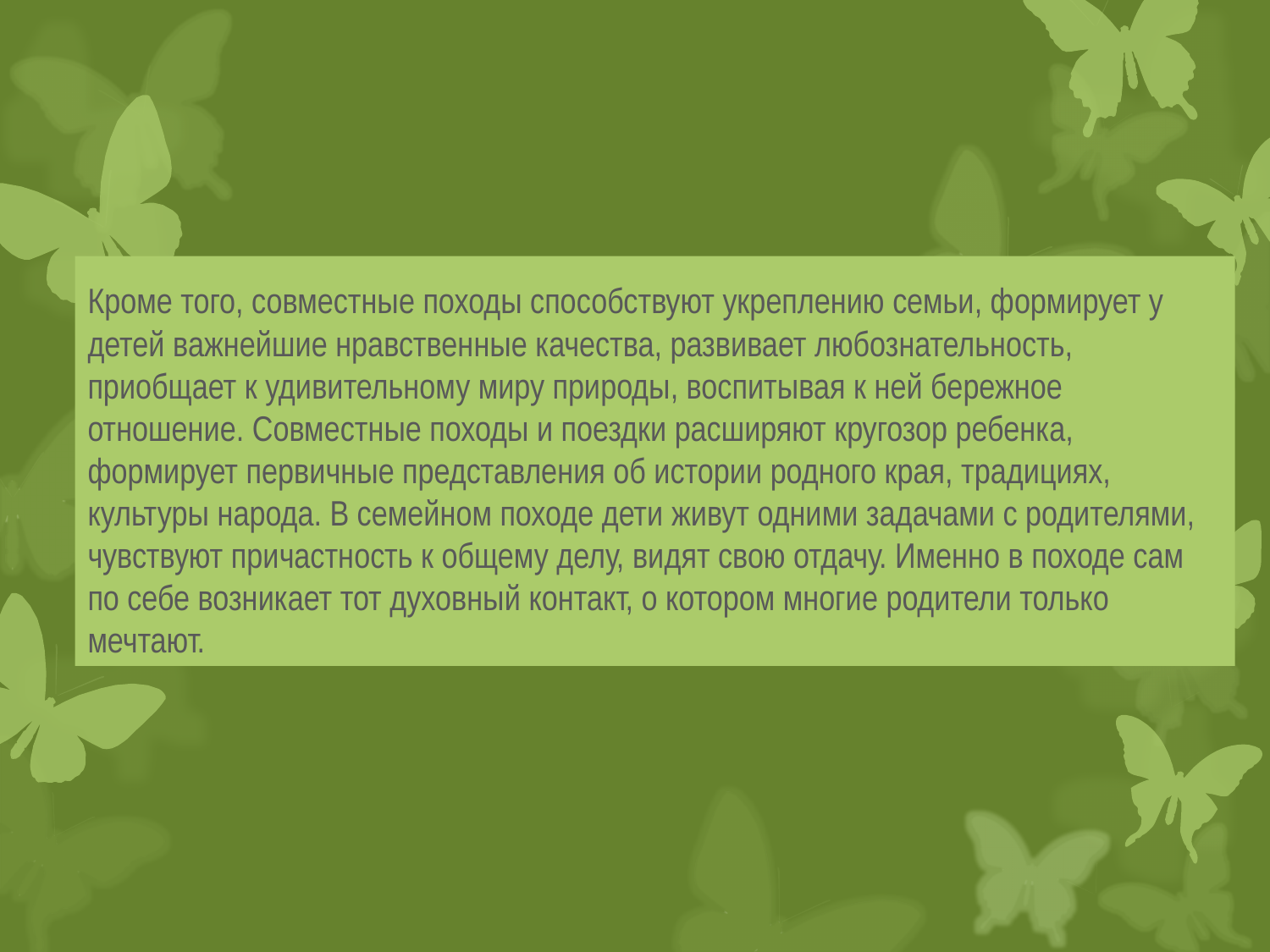

# Кроме того, совместные походы способствуют укреплению семьи, формирует у детей важнейшие нравственные качества, развивает любознательность, приобщает к удивительному миру природы, воспитывая к ней бережное отношение. Совместные походы и поездки расширяют кругозор ребенка, формирует первичные представления об истории родного края, традициях, культуры народа. В семейном походе дети живут одними задачами с родителями, чувствуют причастность к общему делу, видят свою отдачу. Именно в походе сам по себе возникает тот духовный контакт, о котором многие родители только мечтают.